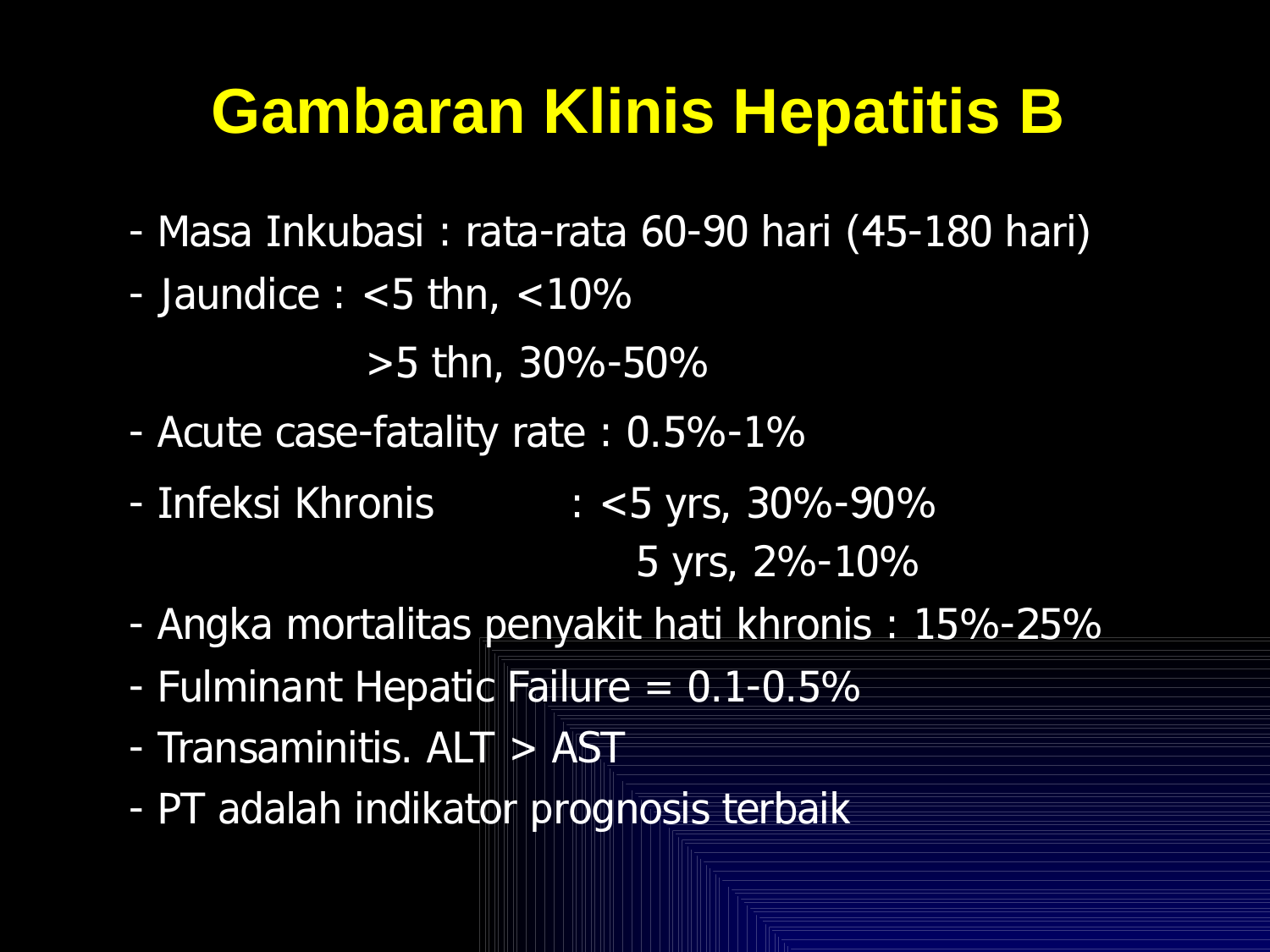

Gambaran Klinis Hepatitis B

- Masa Inkubasi : rata-rata 60-90 hari (45-180 hari)
- Jaundice : <5 thn, <10%
                  >5 thn, 30%-50%
- Acute case-fatality rate : 0.5%-1%
- Infeksi Khronis	 : <5 yrs, 30%-90%
			      5 yrs, 2%-10%
- Angka mortalitas penyakit hati khronis : 15%-25%
- Fulminant Hepatic Failure = 0.1-0.5%
- Transaminitis. ALT > AST
- PT adalah indikator prognosis terbaik